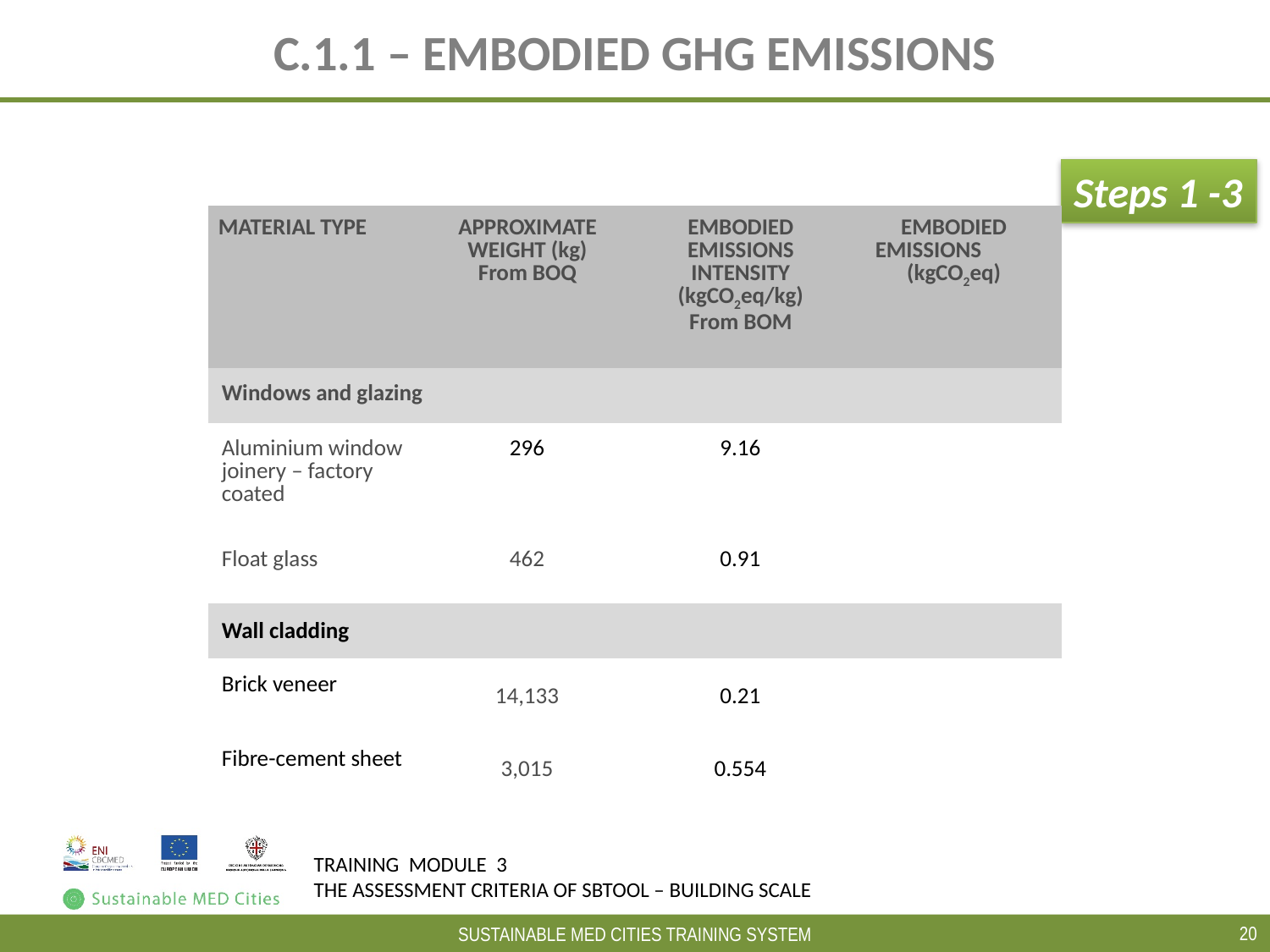

# C.1.1 – EMBODIED GHG EMISSIONS

Steps 1 -3
| MATERIAL TYPE | APPROXIMATE WEIGHT (kg) From BOQ | EMBODIED EMISSIONS INTENSITY (kgCO2eq/kg) From BOM | EMBODIED EMISSIONS (kgCO2eq) |
| --- | --- | --- | --- |
| Windows and glazing |  |  |  |
| Aluminium window joinery – factory coated | 296 | 9.16 |  |
| Float glass | 462 | 0.91 |  |
| Wall cladding |  |  |  |
| Brick veneer | 14,133 | 0.21 |  |
| Fibre-cement sheet | 3,015 | 0.554 |  |
20